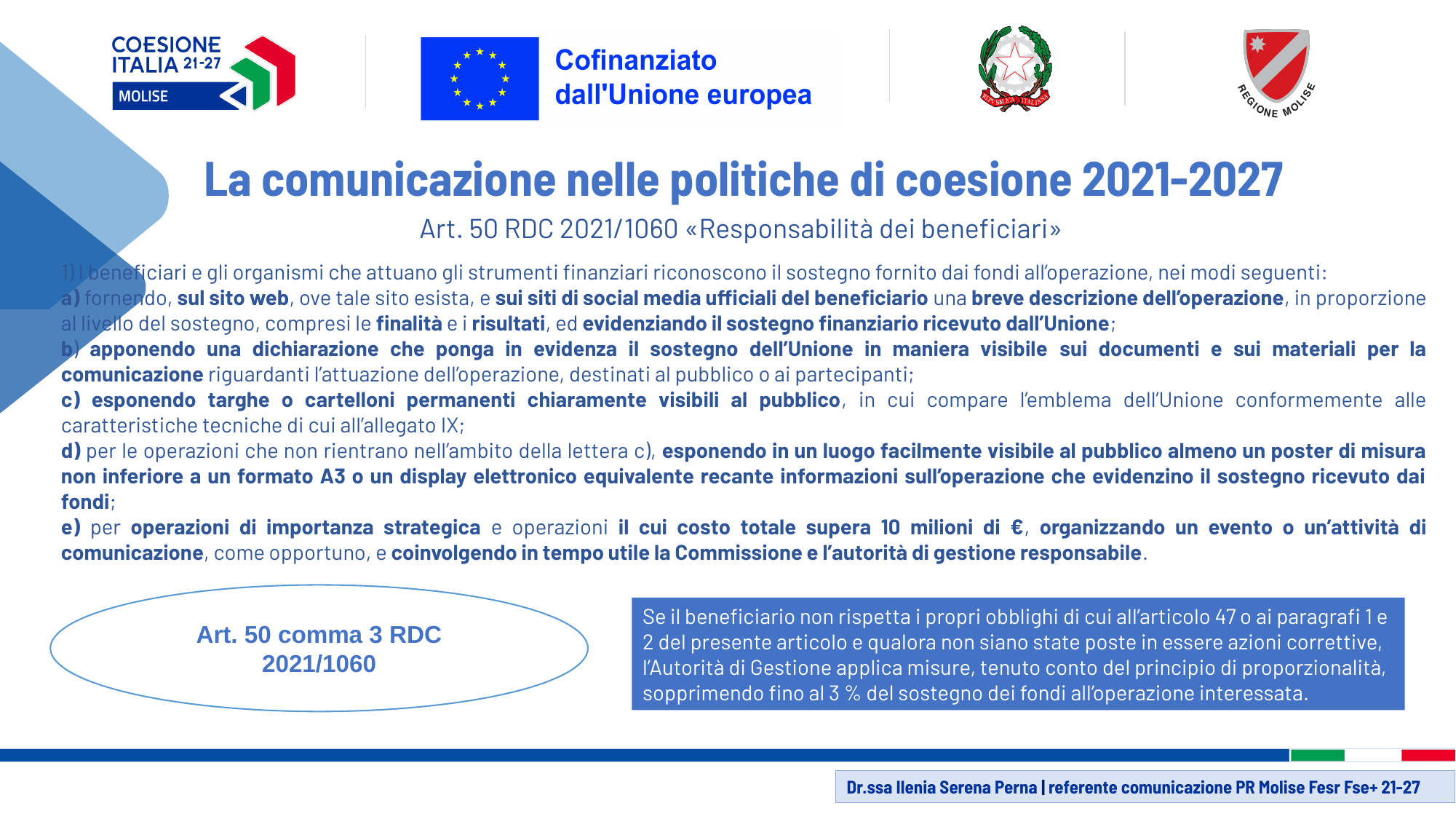

La comunicazione nelle politiche di coesione 2021-2027
Art. 50 RDC 2021/1060 «Responsabilità dei beneficiari»
1) I beneficiari e gli organismi che attuano gli strumenti finanziari riconoscono il sostegno fornito dai fondi all’operazione, nei modi seguenti:
a) fornendo, sul sito web, ove tale sito esista, e sui siti di social media ufficiali del beneficiario una breve descrizione dell’operazione, in proporzione al livello del sostegno, compresi le finalità e i risultati, ed evidenziando il sostegno finanziario ricevuto dall’Unione;
b) apponendo una dichiarazione che ponga in evidenza il sostegno dell’Unione in maniera visibile sui documenti e sui materiali per la comunicazione riguardanti l’attuazione dell’operazione, destinati al pubblico o ai partecipanti;
c) esponendo targhe o cartelloni permanenti chiaramente visibili al pubblico, in cui compare l’emblema dell’Unione conformemente alle caratteristiche tecniche di cui all’allegato IX;
d) per le operazioni che non rientrano nell’ambito della lettera c), esponendo in un luogo facilmente visibile al pubblico almeno un poster di misura non inferiore a un formato A3 o un display elettronico equivalente recante informazioni sull’operazione che evidenzino il sostegno ricevuto dai fondi;
e) per operazioni di importanza strategica e operazioni il cui costo totale supera 10 milioni di €, organizzando un evento o un’attività di comunicazione, come opportuno, e coinvolgendo in tempo utile la Commissione e l’autorità di gestione responsabile.

Art. 50 comma 3 RDC 2021/1060
Se il beneficiario non rispetta i propri obblighi di cui all’articolo 47 o ai paragrafi 1 e 2 del presente articolo e qualora non siano state poste in essere azioni correttive, l’Autorità di Gestione applica misure, tenuto conto del principio di proporzionalità, sopprimendo fino al 3 % del sostegno dei fondi all’operazione interessata.
Dr.ssa Ilenia Serena Perna | referente comunicazione PR Molise Fesr Fse+ 21-27